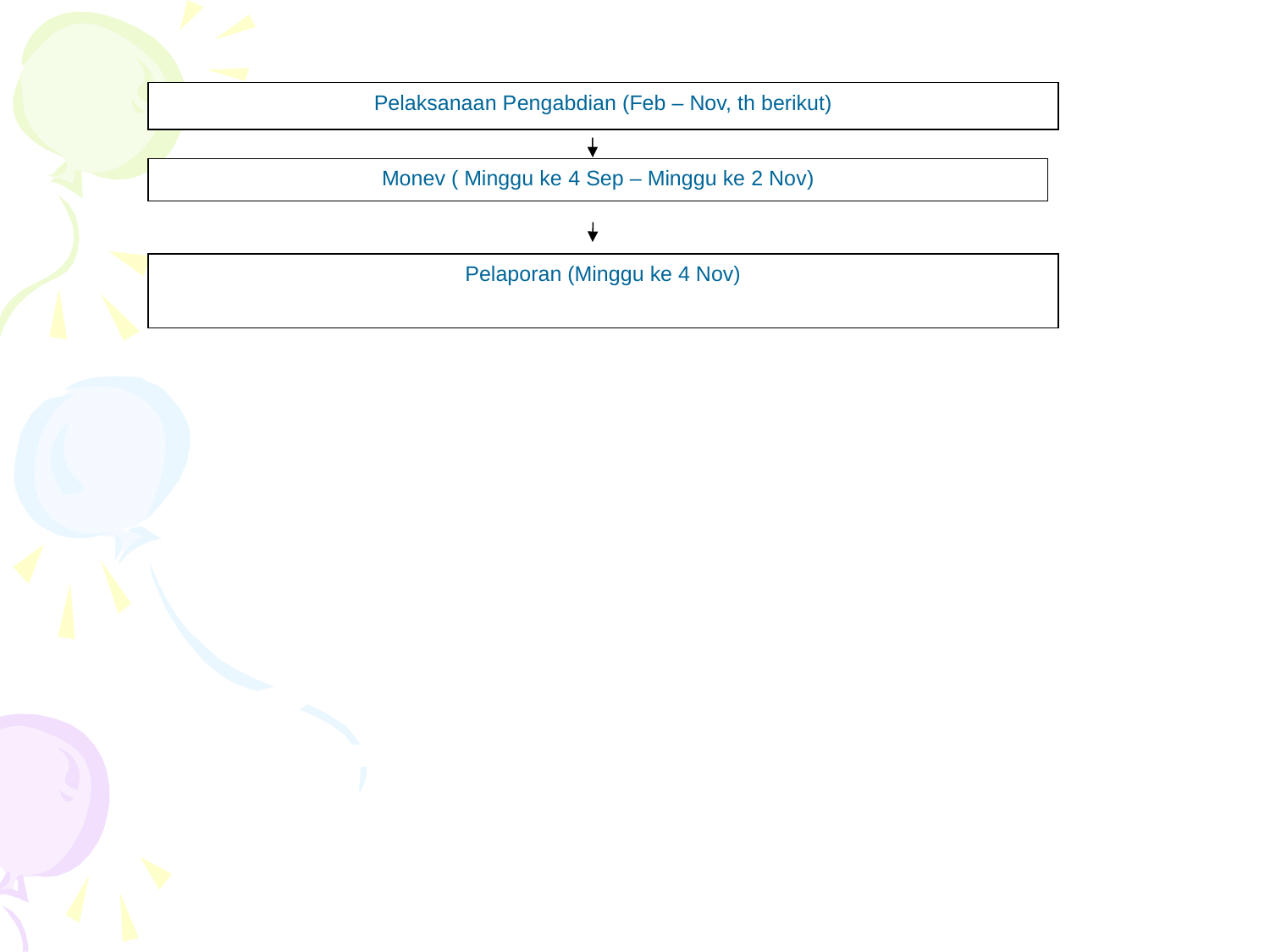

Pelaksanaan Pengabdian (Feb – Nov, th berikut)

Monev ( Minggu ke 4 Sep – Minggu ke 2 Nov)

Pelaporan (Minggu ke 4 Nov)